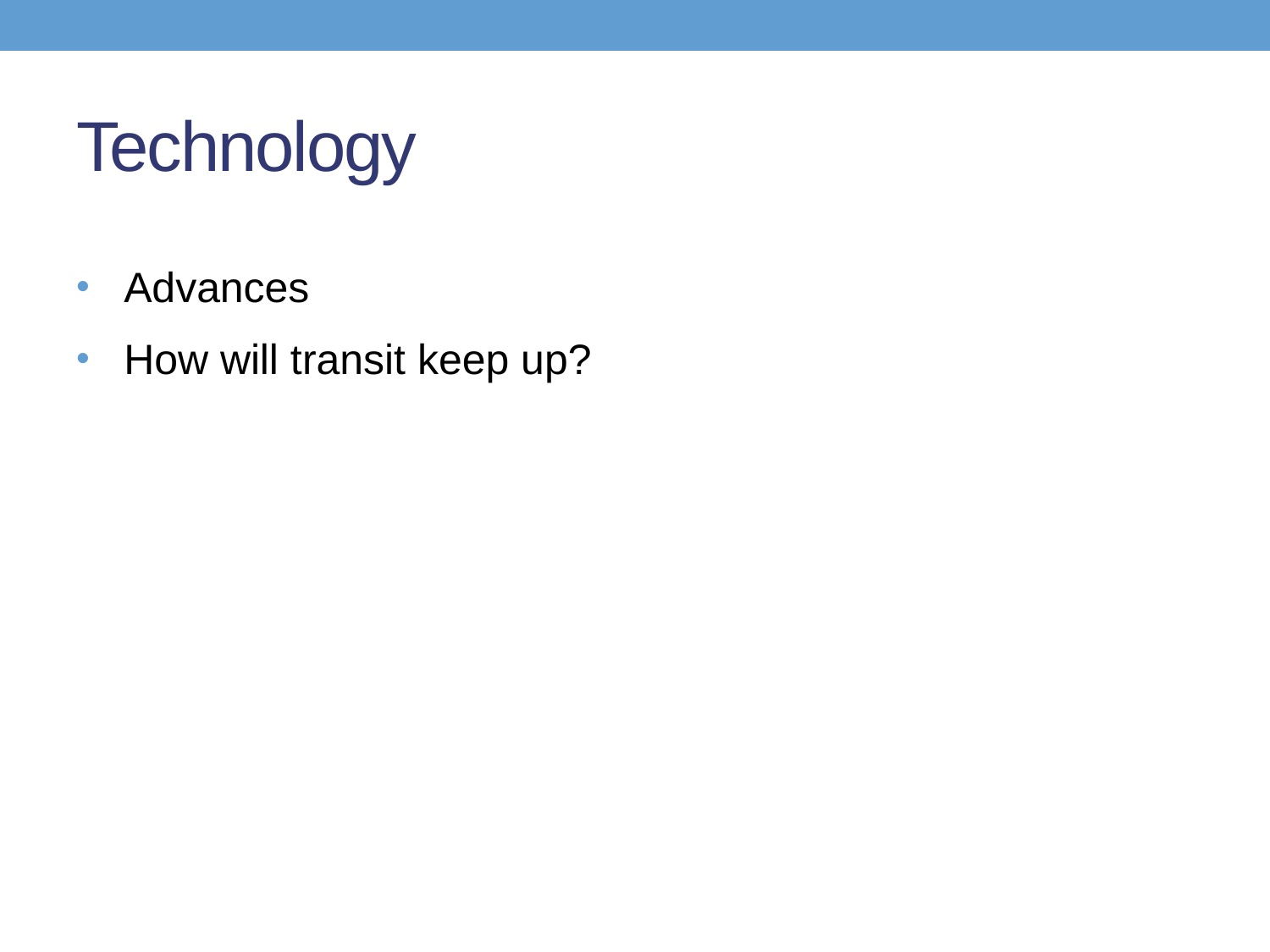

# Technology
Advances
How will transit keep up?